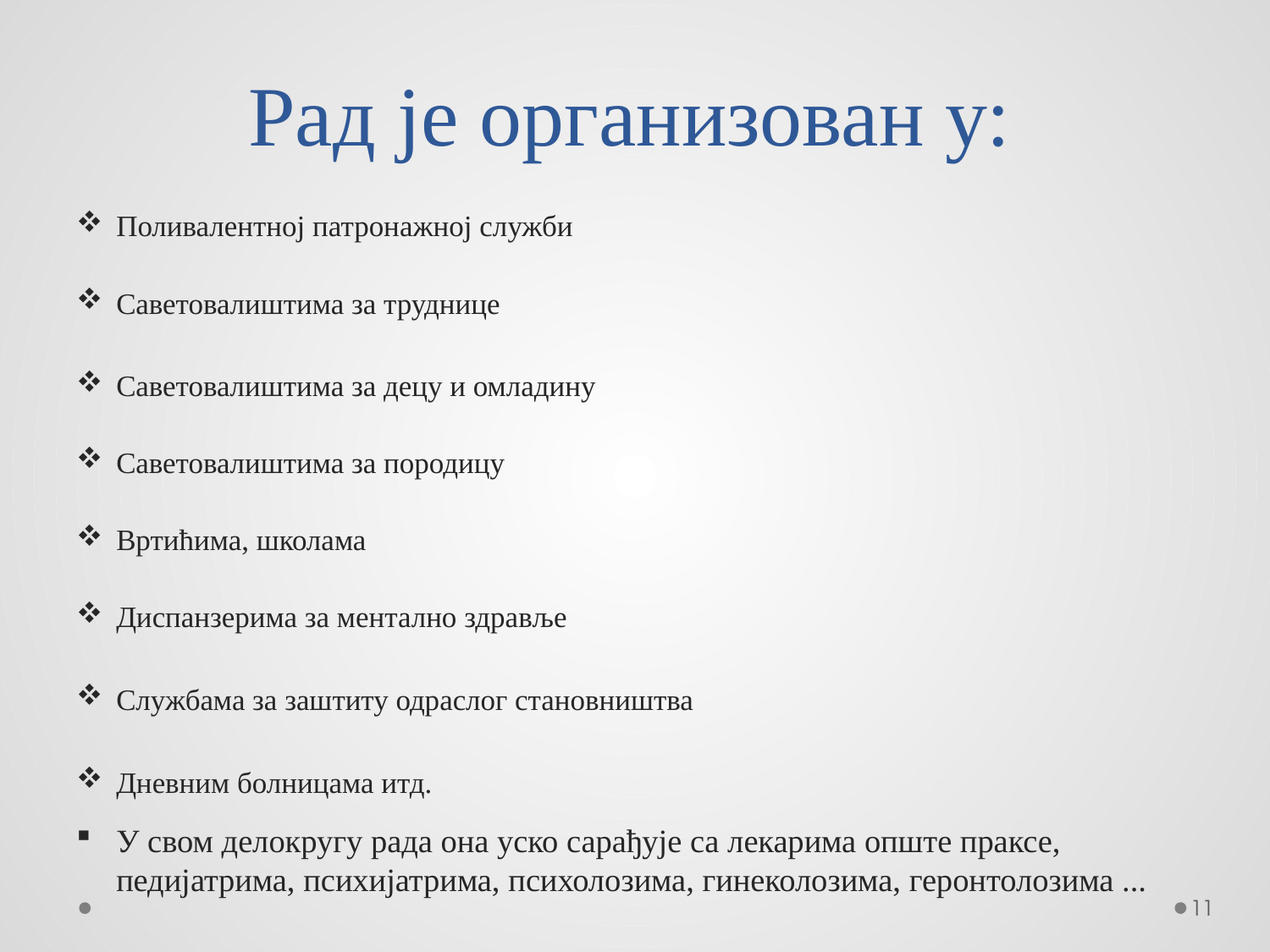

# Рад је организован у:
Поливалентној патронажној служби
Саветовалиштима за труднице

Саветовалиштима за децу и омладину
Саветовалиштима за породицу
Вртићима, школама
Диспанзерима за ментално здравље

Службама за заштиту одраслог становништва

Дневним болницама итд.

У свом делокругу рада она уско сарађује са лекарима опште праксе, педијатрима, психијатрима, психолозима, гинеколозима, геронтолозима ...
11